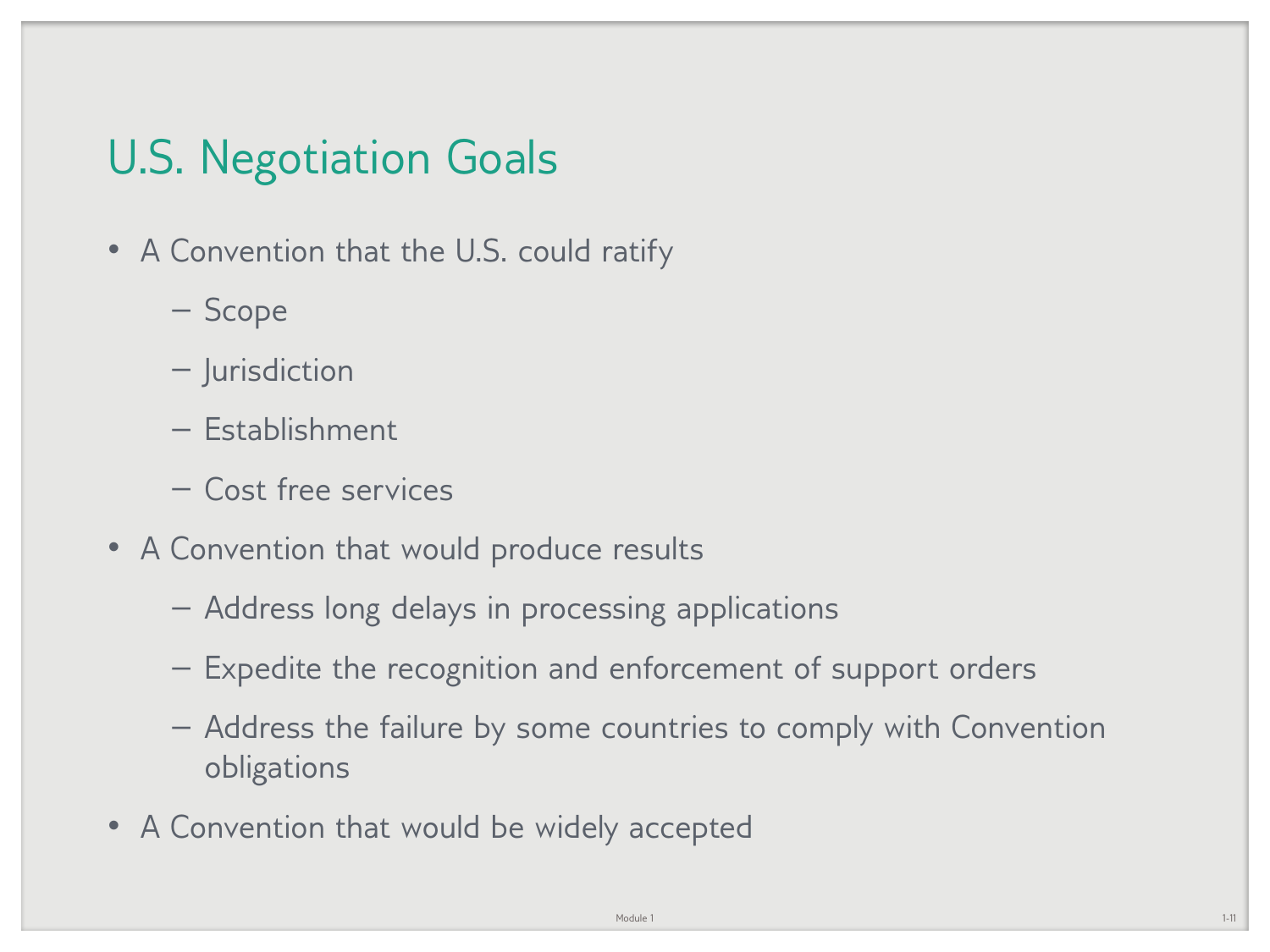

# U.S. Negotiation Goals
A Convention that the U.S. could ratify
Scope
Jurisdiction
Establishment
Cost free services
A Convention that would produce results
Address long delays in processing applications
Expedite the recognition and enforcement of support orders
Address the failure by some countries to comply with Convention obligations
A Convention that would be widely accepted
Module 1
1-11